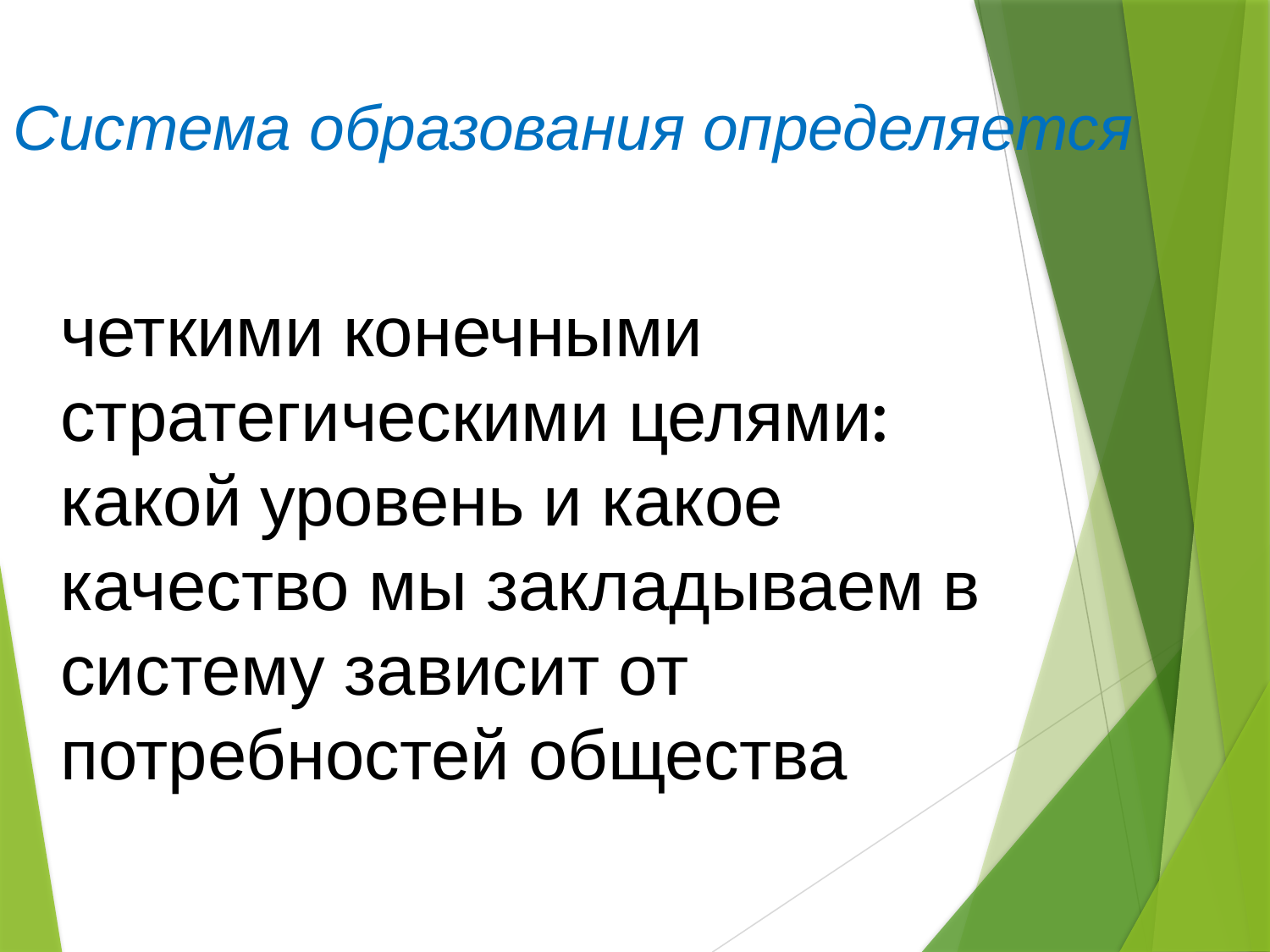

Система образования определяется
	четкими конечными стратегическими целями: какой уровень и какое качество мы закладываем в систему зависит от потребностей общества